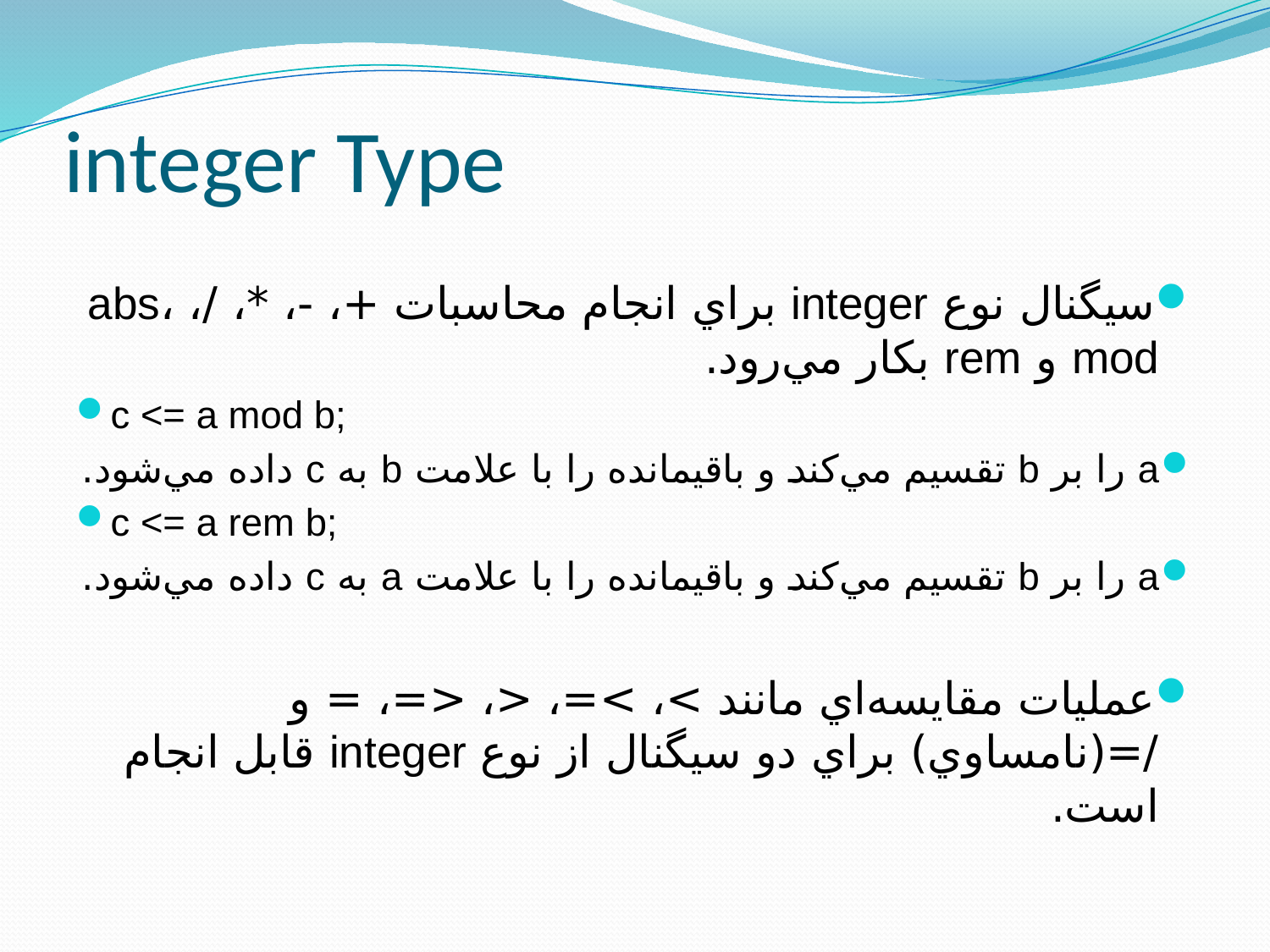

# integer Type
سيگنال نوع integer براي انجام محاسبات +، -، *، /، abs، mod و rem بکار مي‌رود.
c <= a mod b;
a را بر b تقسيم مي‌کند و باقيمانده را با علامت b به c داده مي‌شود.
c <= a rem b;
a را بر b تقسيم مي‌کند و باقيمانده را با علامت a به c داده مي‌شود.

عمليات مقايسه‌اي مانند >، >=، <، <=، = و /=(نامساوي) براي دو سيگنال از نوع integer قابل انجام است.